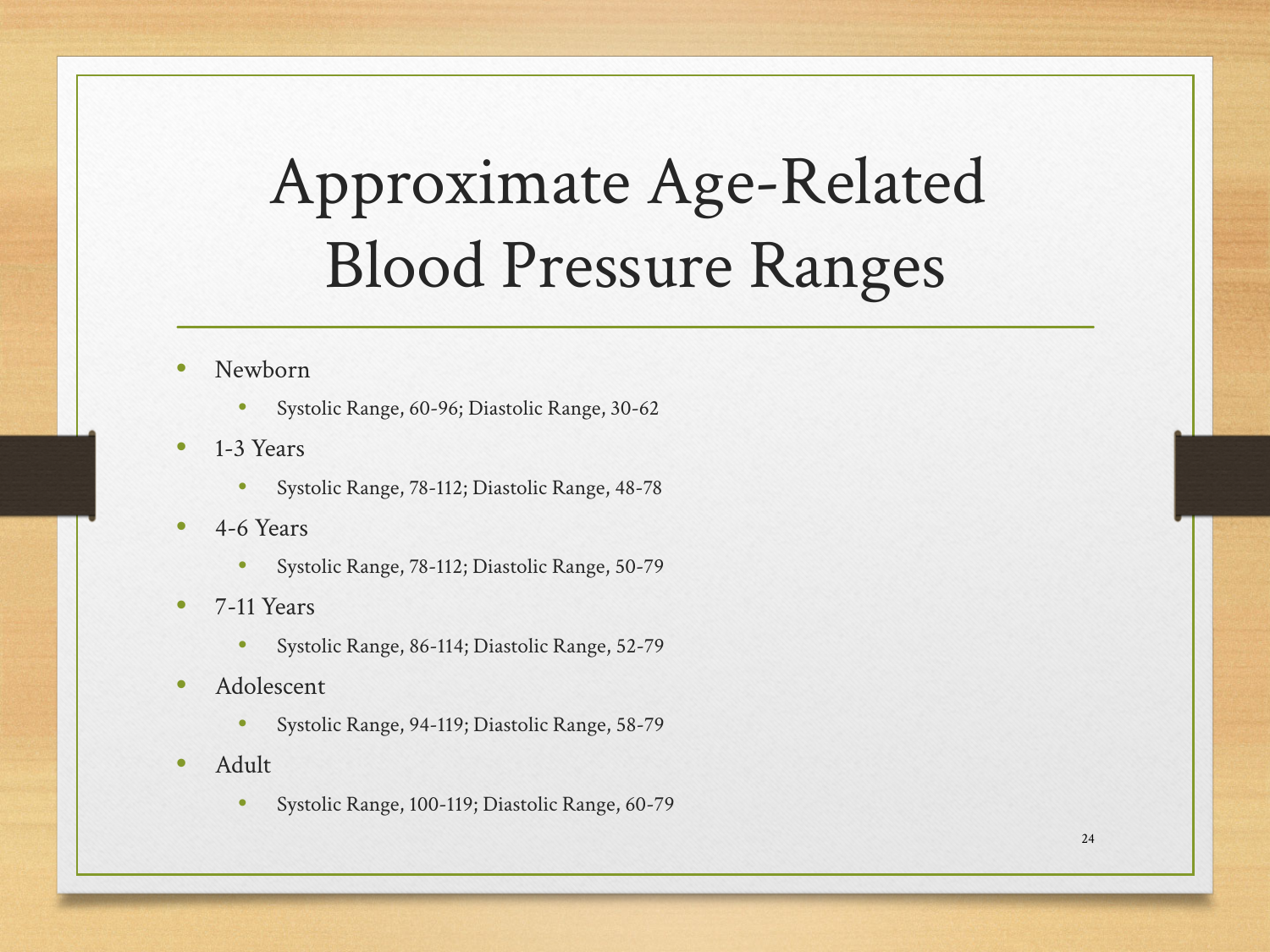

# Approximate Age-Related Blood Pressure Ranges
Newborn
Systolic Range, 60-96; Diastolic Range, 30-62
1-3 Years
Systolic Range, 78-112; Diastolic Range, 48-78
4-6 Years
Systolic Range, 78-112; Diastolic Range, 50-79
7-11 Years
Systolic Range, 86-114; Diastolic Range, 52-79
Adolescent
Systolic Range, 94-119; Diastolic Range, 58-79
Adult
Systolic Range, 100-119; Diastolic Range, 60-79
 24